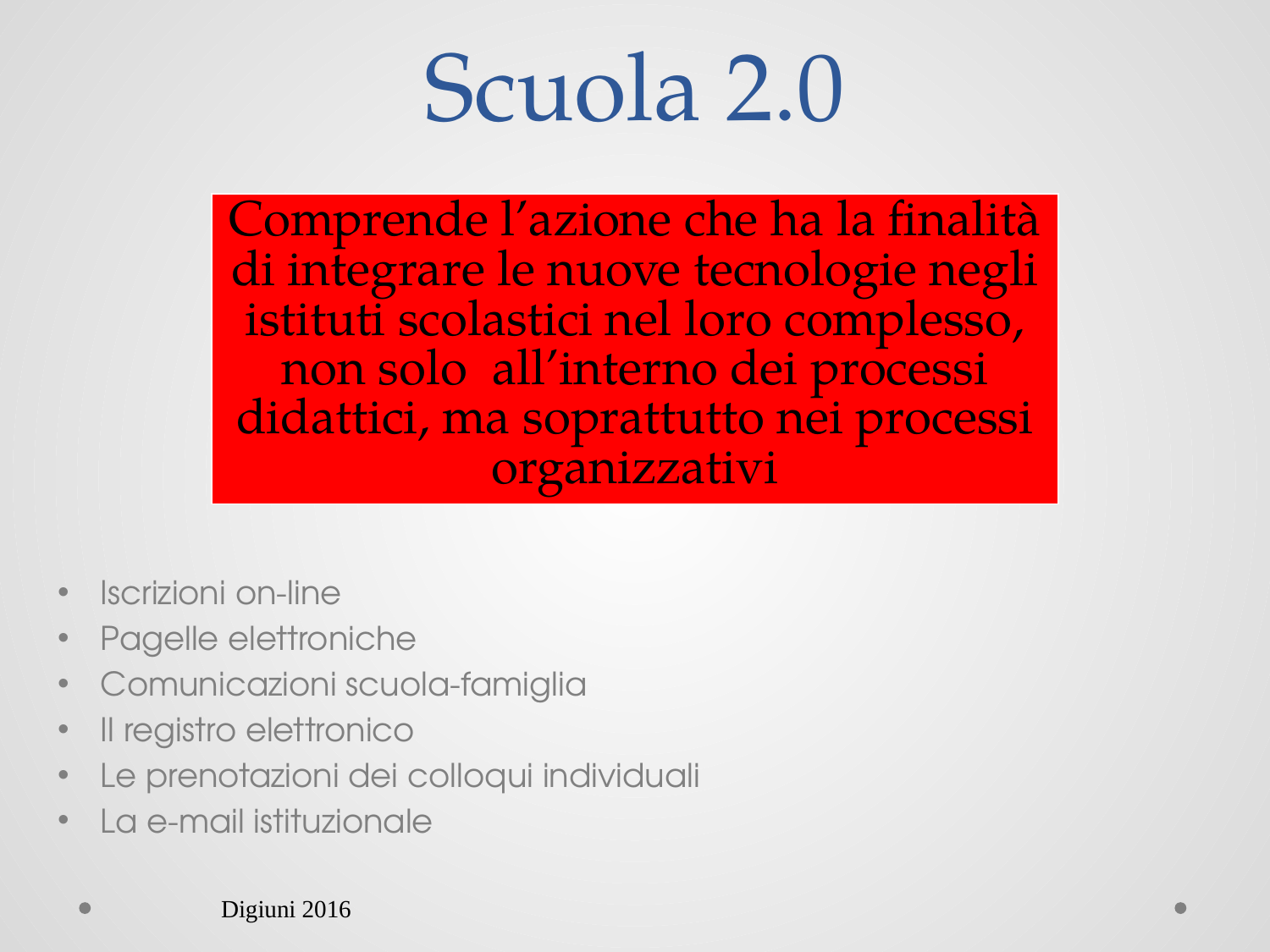

# Scuola 2.0
| Comprende l’azione che ha la finalità di integrare le nuove tecnologie negli istituti scolastici nel loro complesso, non solo all’interno dei processi didattici, ma soprattutto nei processi organizzativi |
| --- |
Iscrizioni on-line
Pagelle elettroniche
Comunicazioni scuola-famiglia
Il registro elettronico
Le prenotazioni dei colloqui individuali
La e-mail istituzionale
Digiuni 2016